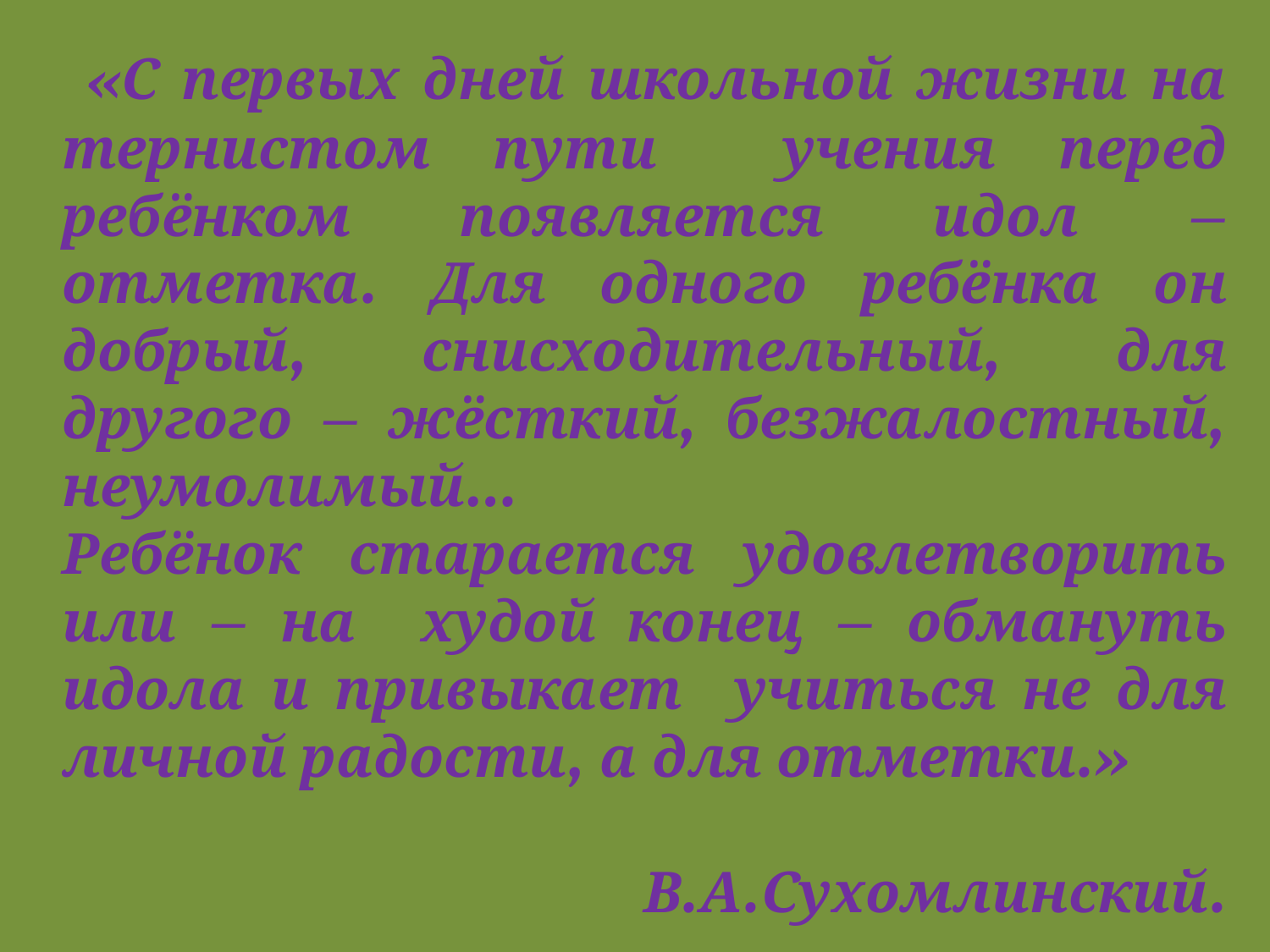

«С первых дней школьной жизни на тернистом пути  учения перед ребёнком появляется идол – отметка. Для одного ребёнка он добрый, снисходительный, для другого – жёсткий, безжалостный, неумолимый…
Ребёнок старается удовлетворить или – на  худой конец – обмануть идола и привыкает  учиться не для личной радости, а для отметки.»
					В.А.Сухомлинский.